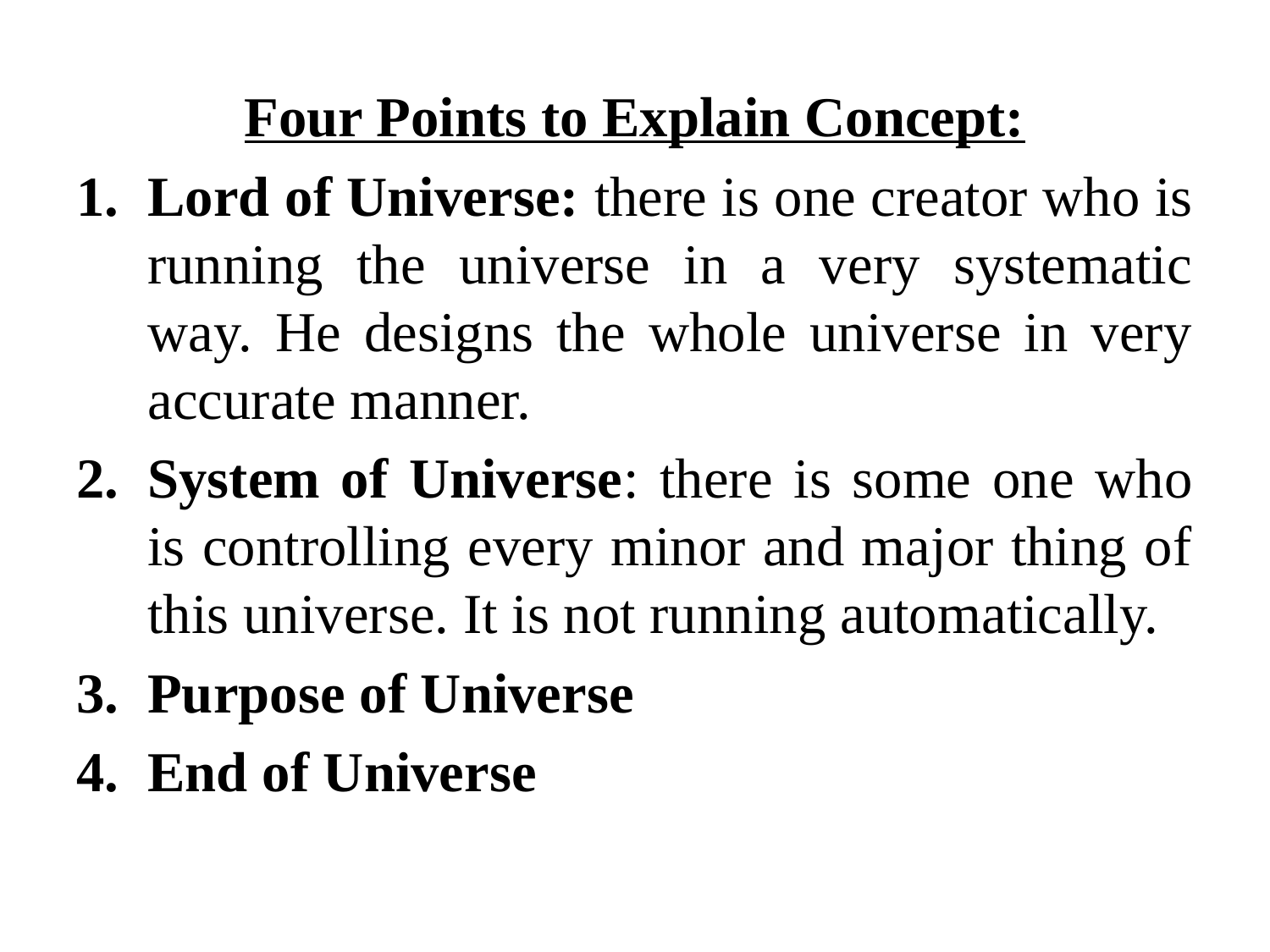

Four Points to Explain Concept:
Lord of Universe: there is one creator who is running the universe in a very systematic way. He designs the whole universe in very accurate manner.
System of Universe: there is some one who is controlling every minor and major thing of this universe. It is not running automatically.
Purpose of Universe
End of Universe